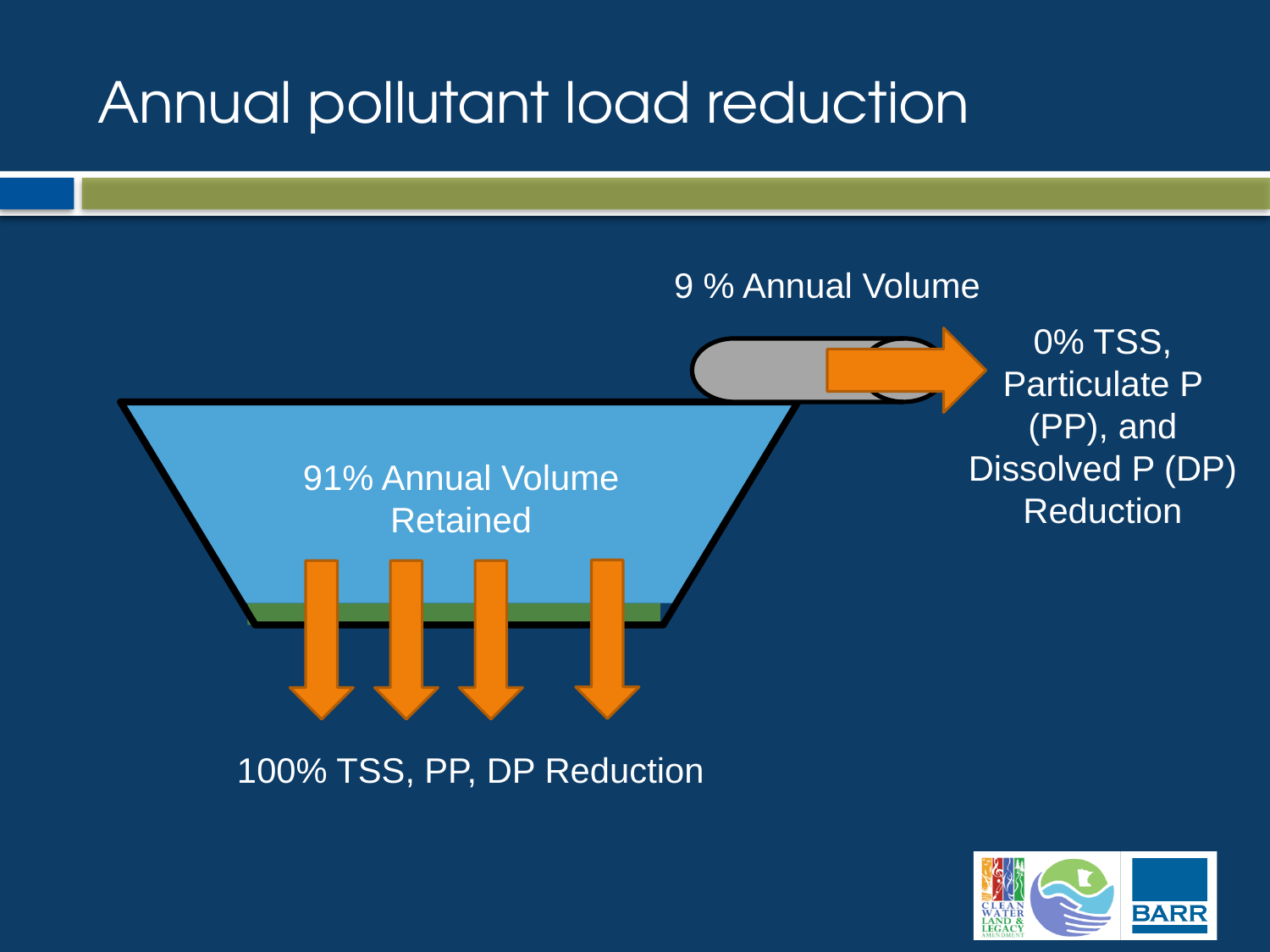

# Annual pollutant load reduction
9 % Annual Volume

0% TSS, Particulate P (PP), and Dissolved P (DP) Reduction

91% Annual Volume Retained

100% TSS, PP, DP Reduction